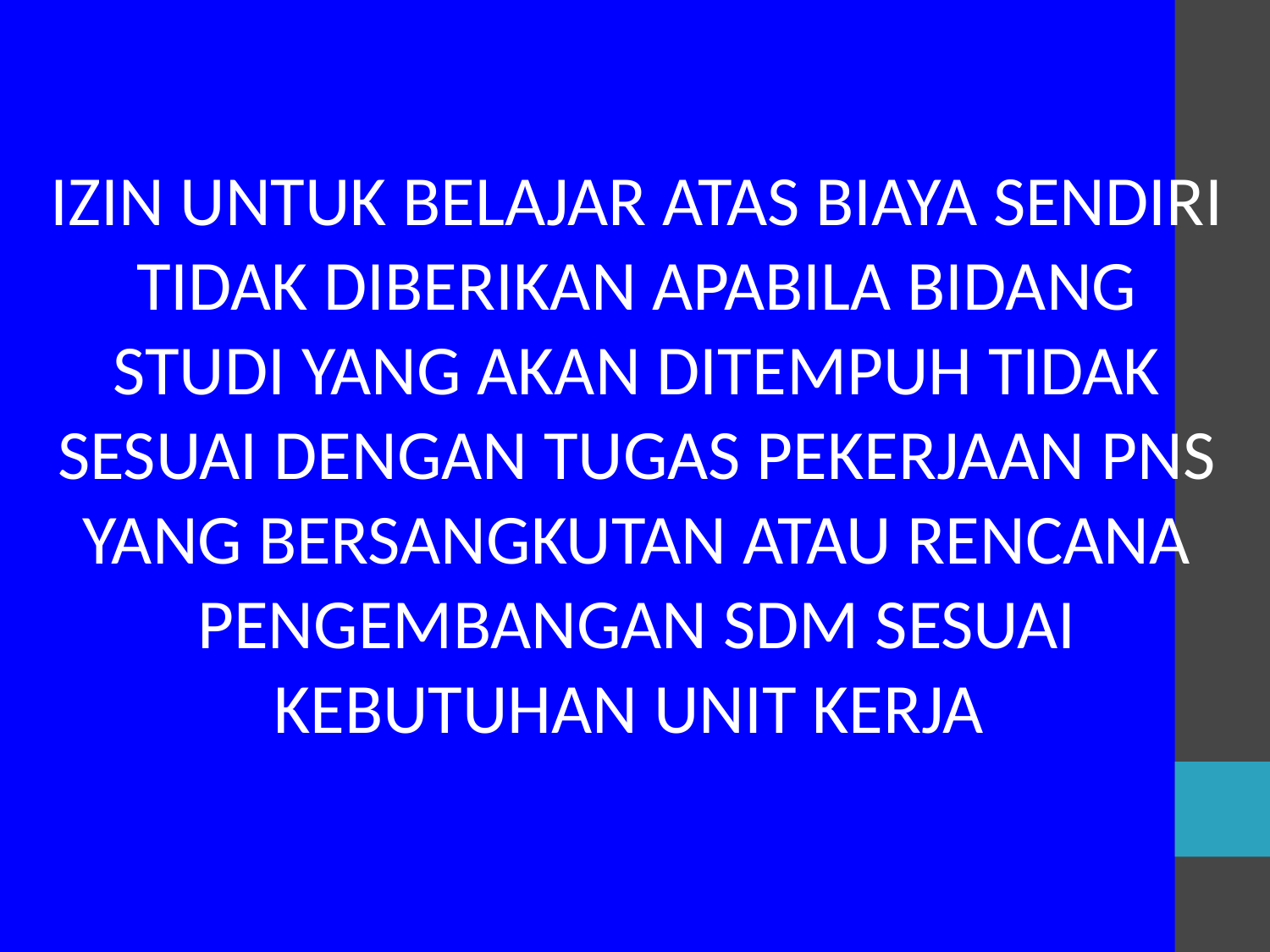

IZIN UNTUK BELAJAR ATAS BIAYA SENDIRI TIDAK DIBERIKAN APABILA BIDANG STUDI YANG AKAN DITEMPUH TIDAK SESUAI DENGAN TUGAS PEKERJAAN PNS YANG BERSANGKUTAN ATAU RENCANA PENGEMBANGAN SDM SESUAI KEBUTUHAN UNIT KERJA